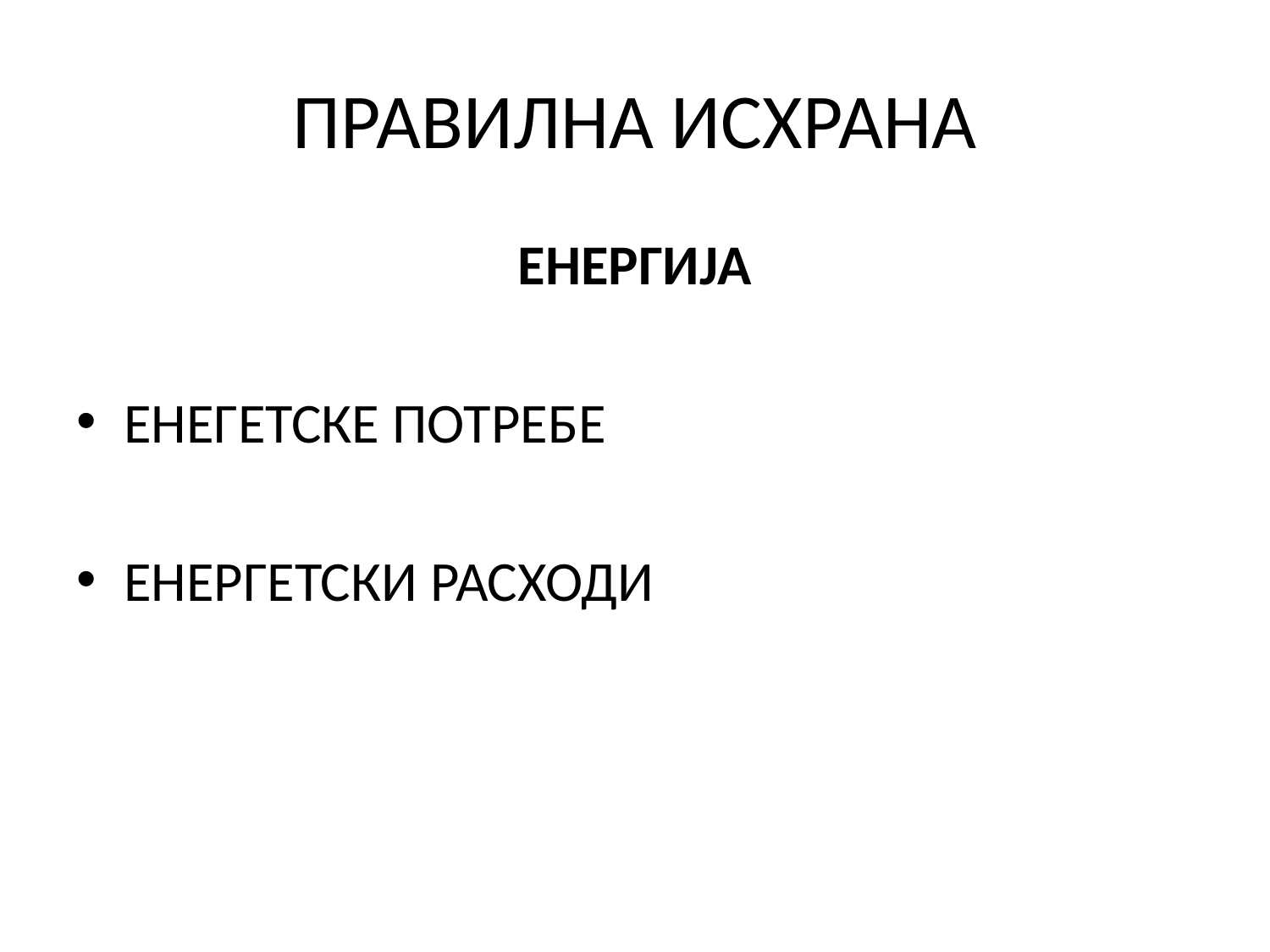

# ПРАВИЛНА ИСХРАНА
ЕНЕРГИЈА

ЕНЕГЕТСКЕ ПОТРЕБЕ

ЕНЕРГЕТСКИ РАСХОДИ